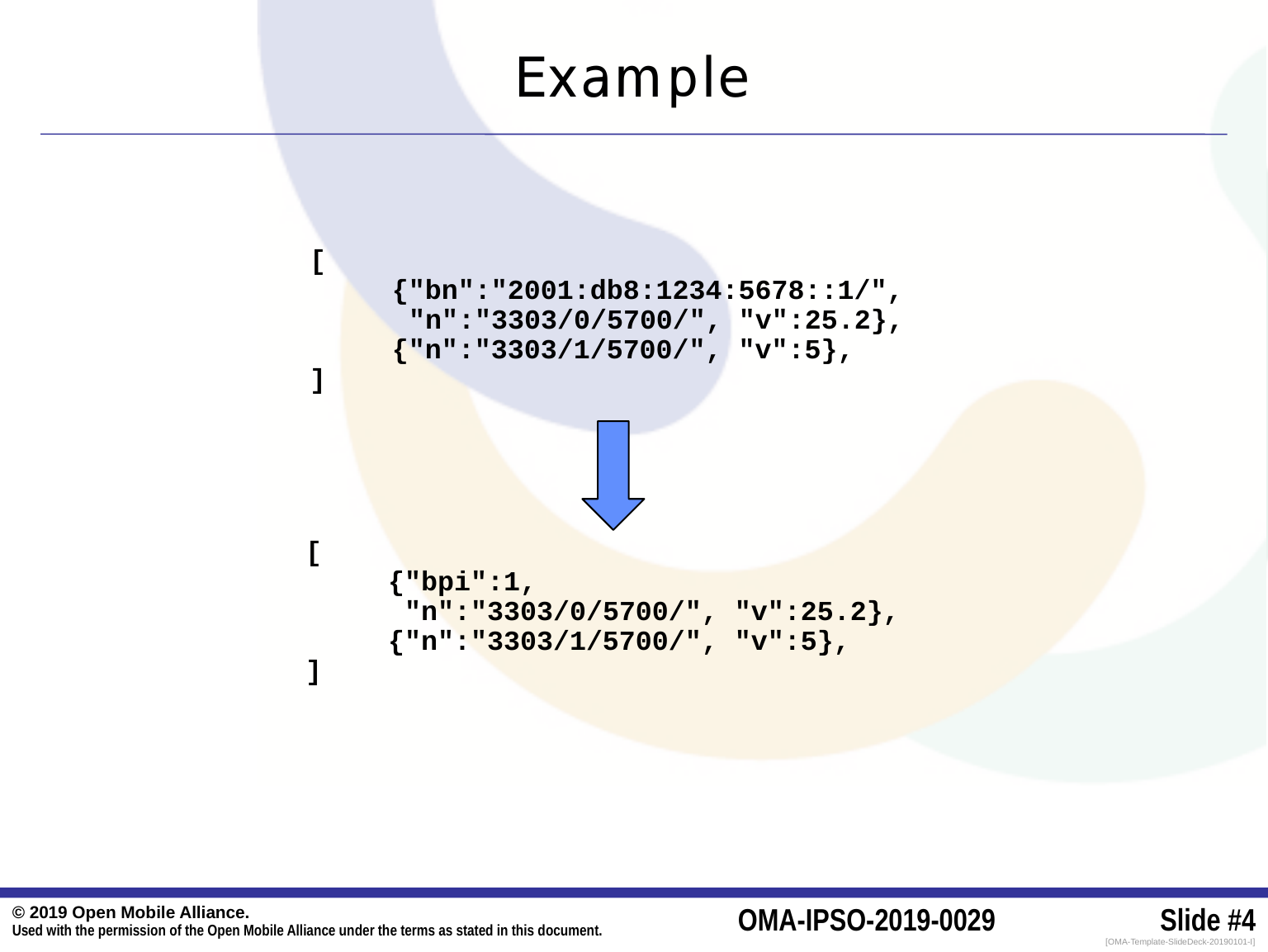

# Example
[
     {"bn":"2001:db8:1234:5678::1/",
      "n":"3303/0/5700/", "v":25.2},
     {"n":"3303/1/5700/", "v":5},
]

[
     {"bpi":1,
      "n":"3303/0/5700/", "v":25.2},
     {"n":"3303/1/5700/", "v":5},
]